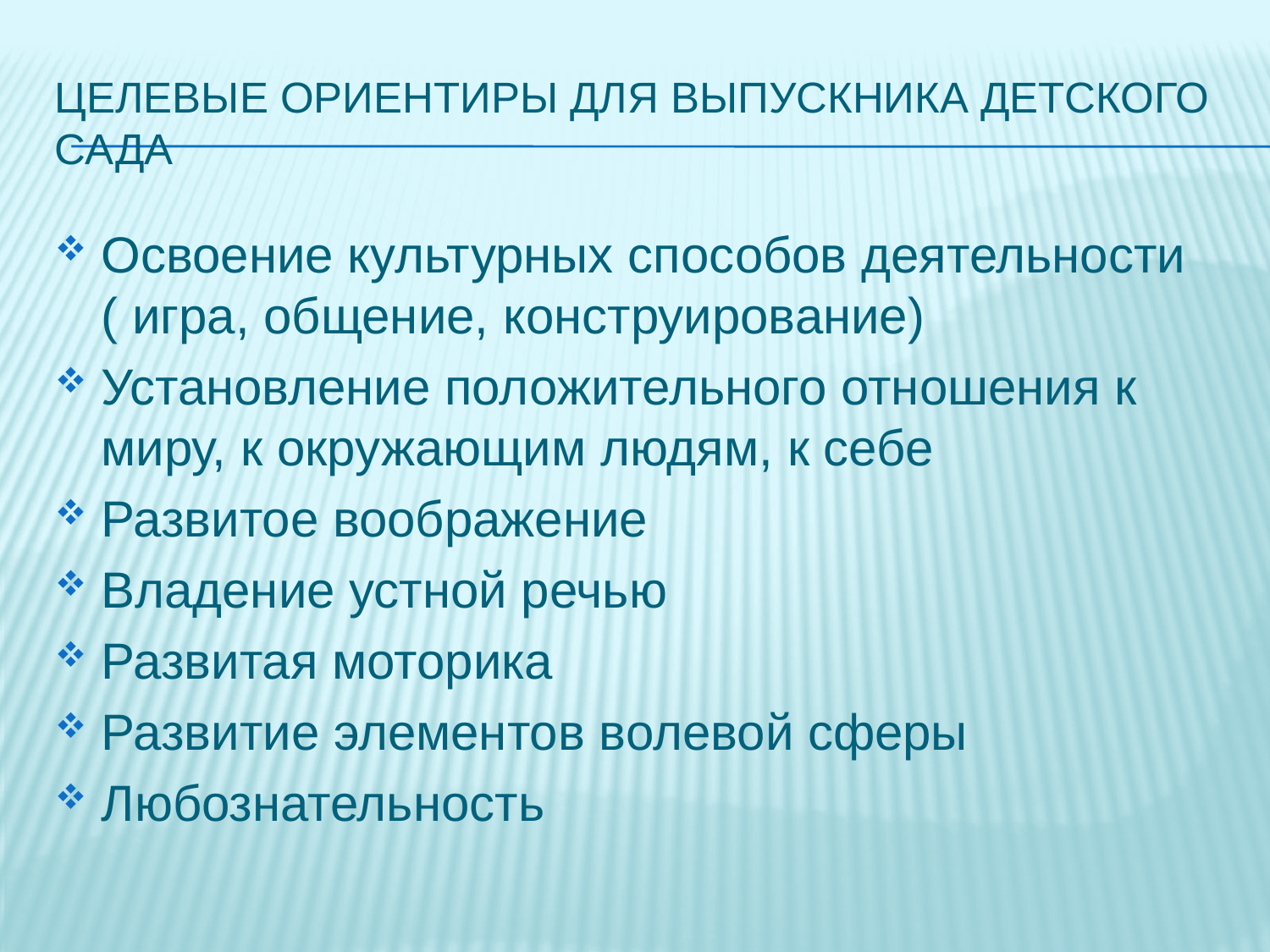

# Целевые ориентиры для выпускника детского сада
Освоение культурных способов деятельности ( игра, общение, конструирование)
Установление положительного отношения к миру, к окружающим людям, к себе
Развитое воображение
Владение устной речью
Развитая моторика
Развитие элементов волевой сферы
Любознательность